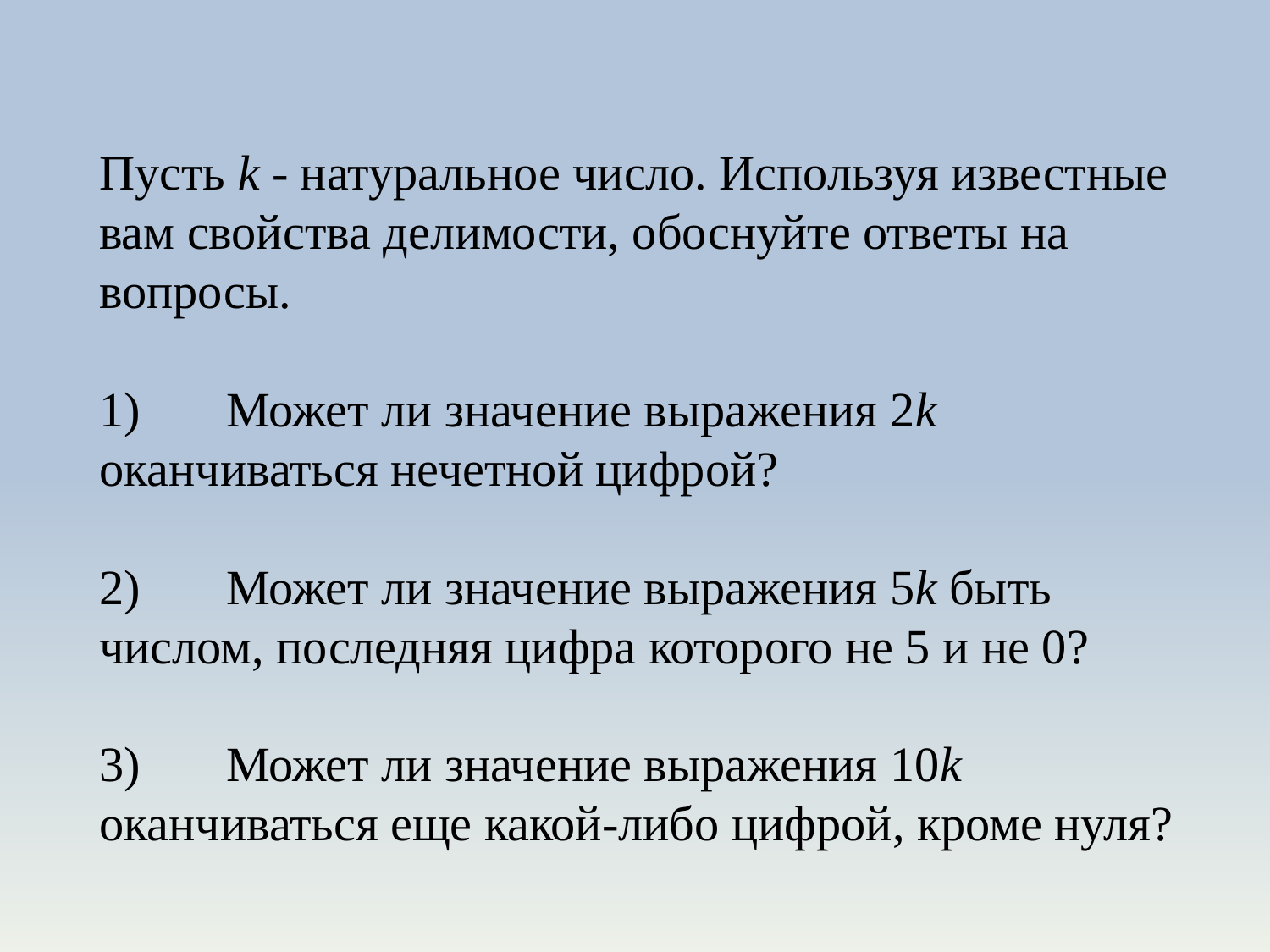

Пусть k - натуральное число. Используя известные вам свойства делимости, обоснуйте ответы на вопросы.

1)	Может ли значение выражения 2k оканчиваться нечетной цифрой?

2)	Может ли значение выражения 5k быть числом, последняя цифра которого не 5 и не 0?

3)	Может ли значение выражения 10k оканчиваться еще какой-либо цифрой, кроме нуля?